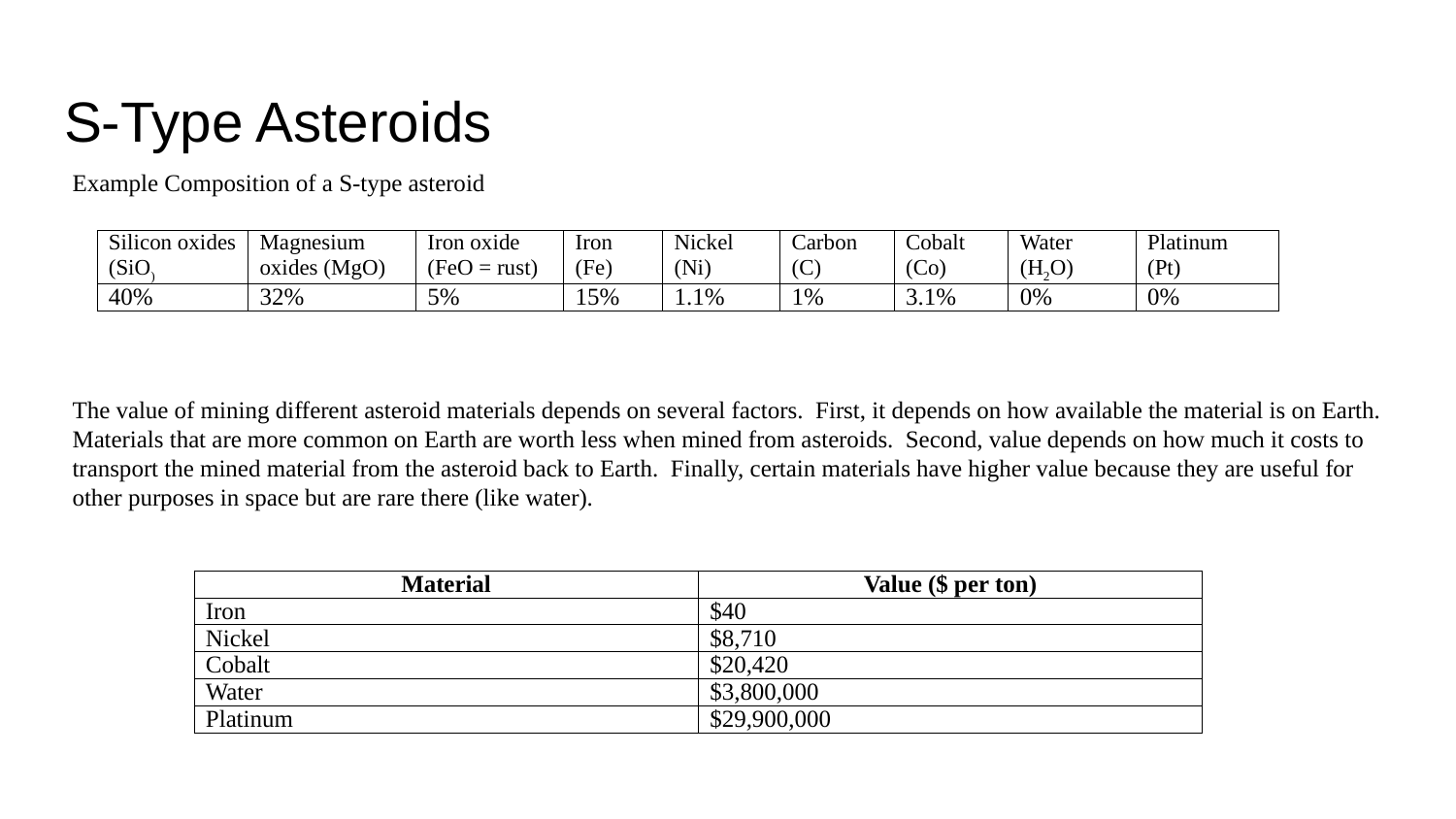

# S-Type Asteroids
Example Composition of a S-type asteroid
| Silicon oxides (SiO) | Magnesium oxides (MgO) | Iron oxide (FeO = rust) | Iron (Fe) | Nickel (Ni) | Carbon (C) | Cobalt (Co) | Water (H2O) | Platinum (Pt) |
| --- | --- | --- | --- | --- | --- | --- | --- | --- |
| 40% | 32% | 5% | 15% | 1.1% | 1% | 3.1% | 0% | 0% |

The value of mining different asteroid materials depends on several factors.  First, it depends on how available the material is on Earth.  Materials that are more common on Earth are worth less when mined from asteroids.  Second, value depends on how much it costs to transport the mined material from the asteroid back to Earth.  Finally, certain materials have higher value because they are useful for other purposes in space but are rare there (like water).
| Material | Value ($ per ton) |
| --- | --- |
| Iron | $40 |
| Nickel | $8,710 |
| Cobalt | $20,420 |
| Water | $3,800,000 |
| Platinum | $29,900,000 |